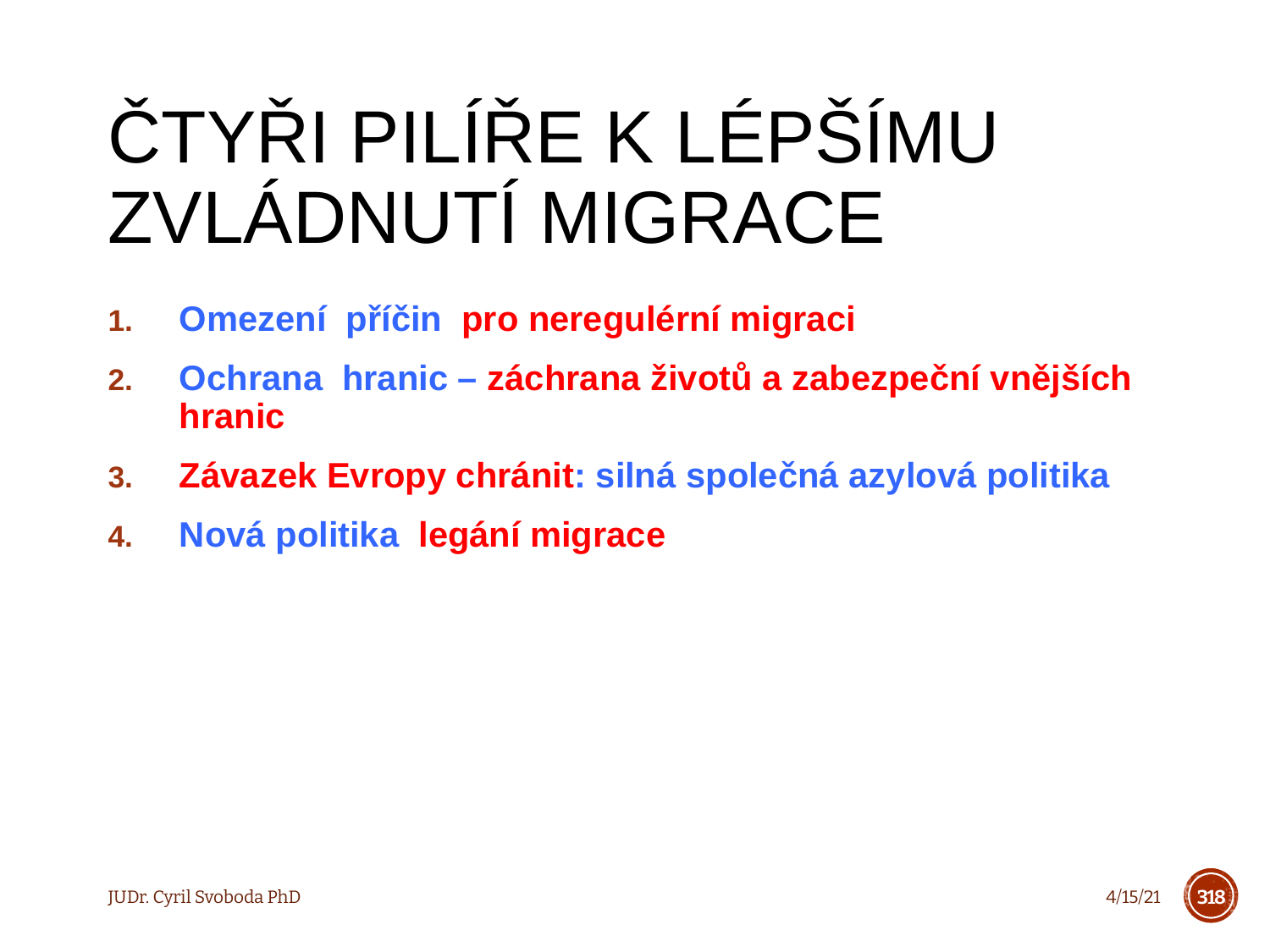

# Čtyři pilíře k lépšímu zvládnutí migrace
Omezení  příčin  pro neregulérní migraci
Ochrana  hranic – záchrana životů a zabezpeční vnějších hranic
Závazek Evropy chránit: silná společná azylová politika
Nová politika  legání migrace

JUDr. Cyril Svoboda PhD
4/15/21
318